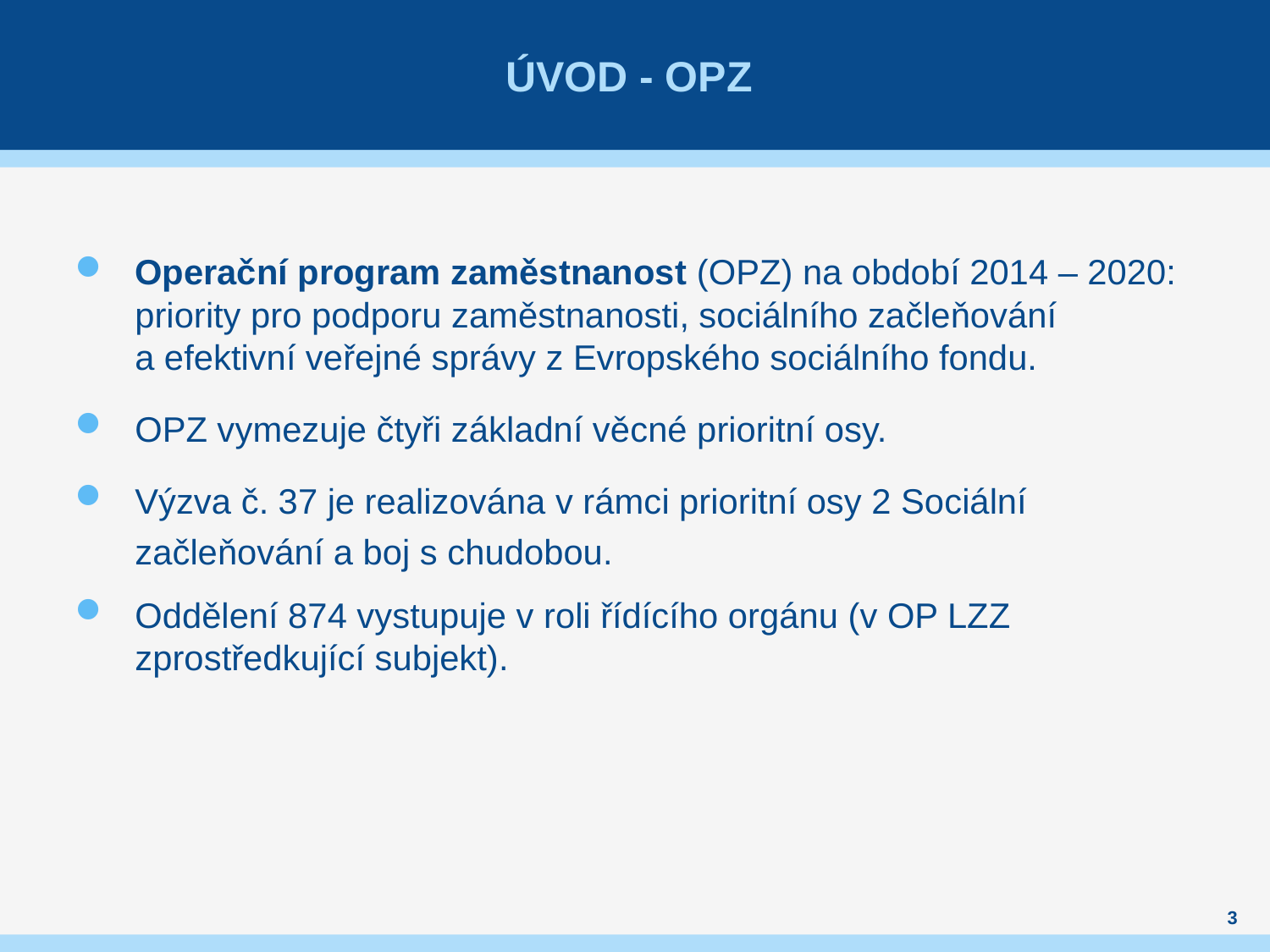

# ÚVOD - OPZ
Operační program zaměstnanost (OPZ) na období 2014 – 2020:  priority pro podporu zaměstnanosti, sociálního začleňování
a efektivní veřejné správy z Evropského sociálního fondu.
OPZ vymezuje čtyři základní věcné prioritní osy.
Výzva č. 37 je realizována v rámci prioritní osy 2 Sociální začleňování a boj s chudobou.
Oddělení 874 vystupuje v roli řídícího orgánu (v OP LZZ zprostředkující subjekt).
3